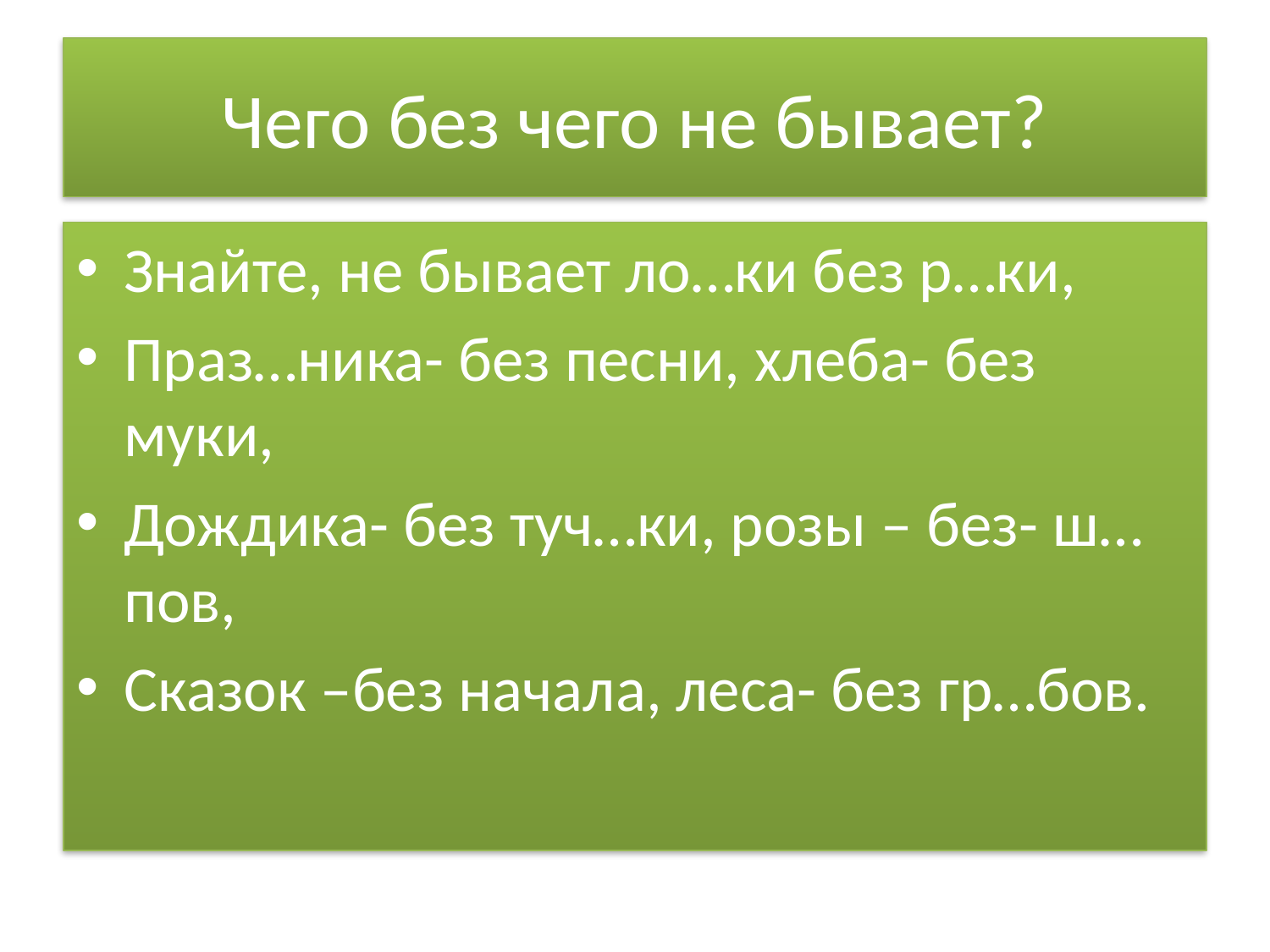

# Чего без чего не бывает?
Знайте, не бывает ло…ки без р…ки,
Праз…ника- без песни, хлеба- без муки,
Дождика- без туч…ки, розы – без- ш…пов,
Сказок –без начала, леса- без гр…бов.